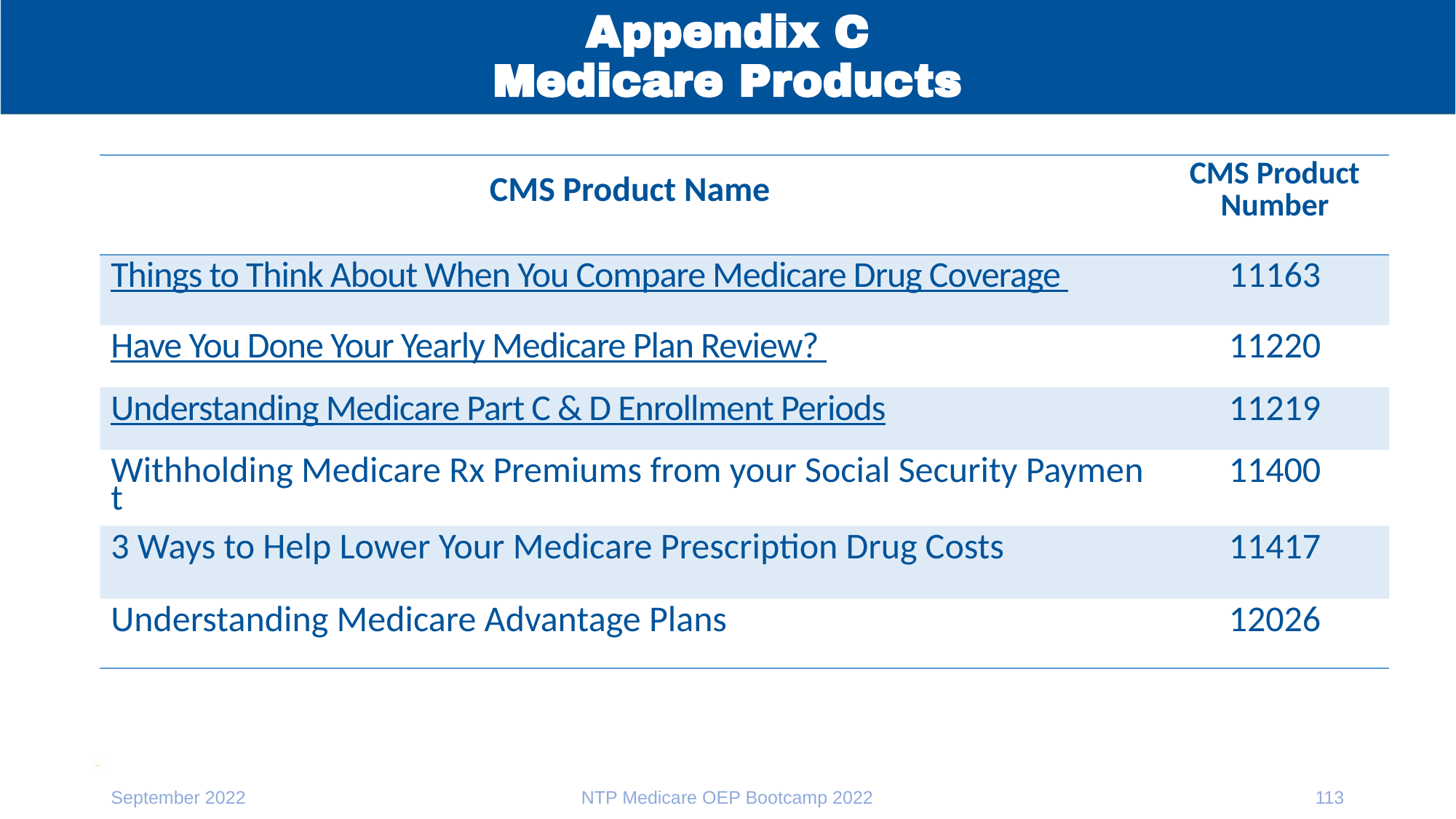

# Appendix C Medicare Products
| CMS Product Name | CMS Product Number |
| --- | --- |
| Things to Think About When You Compare Medicare Drug Coverage | 11163 |
| Have You Done Your Yearly Medicare Plan Review? | 11220 |
| Understanding Medicare Part C & D Enrollment Periods | 11219 |
| Withholding Medicare Rx Premiums from your Social Security Payment | 11400 |
| 3 Ways to Help Lower Your Medicare Prescription Drug Costs | 11417 |
| Understanding Medicare Advantage Plans | 12026 |
September 2022
NTP Medicare OEP Bootcamp 2022
113